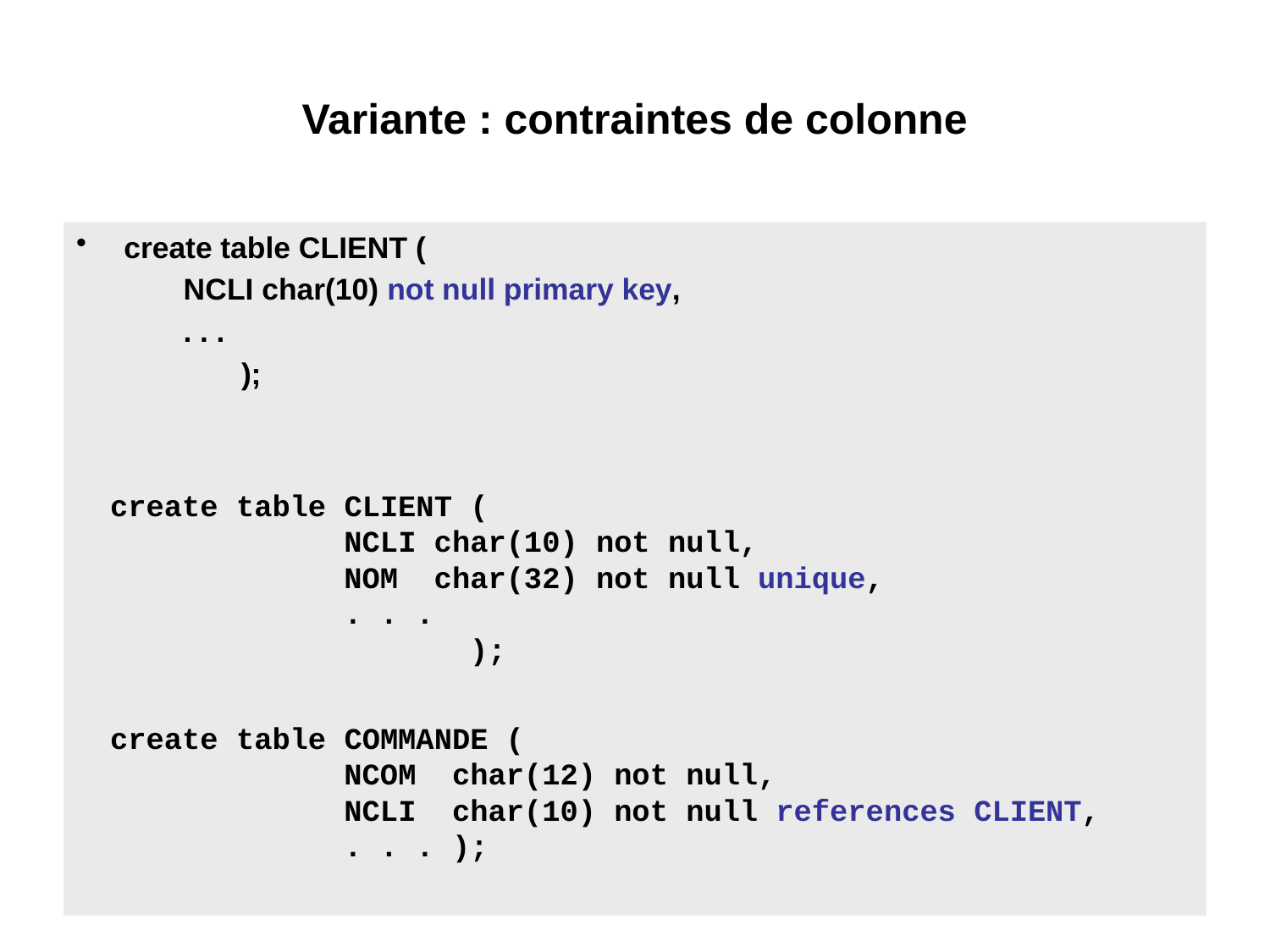

# Variante : contraintes de colonne
create table CLIENT (
             NCLI char(10) not null primary key,
             . . .
                    );

create table CLIENT (
             NCLI char(10) not null,
             NOM  char(32) not null unique,
             . . .
                    );

create table COMMANDE (
             NCOM  char(12) not null,
             NCLI  char(10) not null references CLIENT,
             . . . );